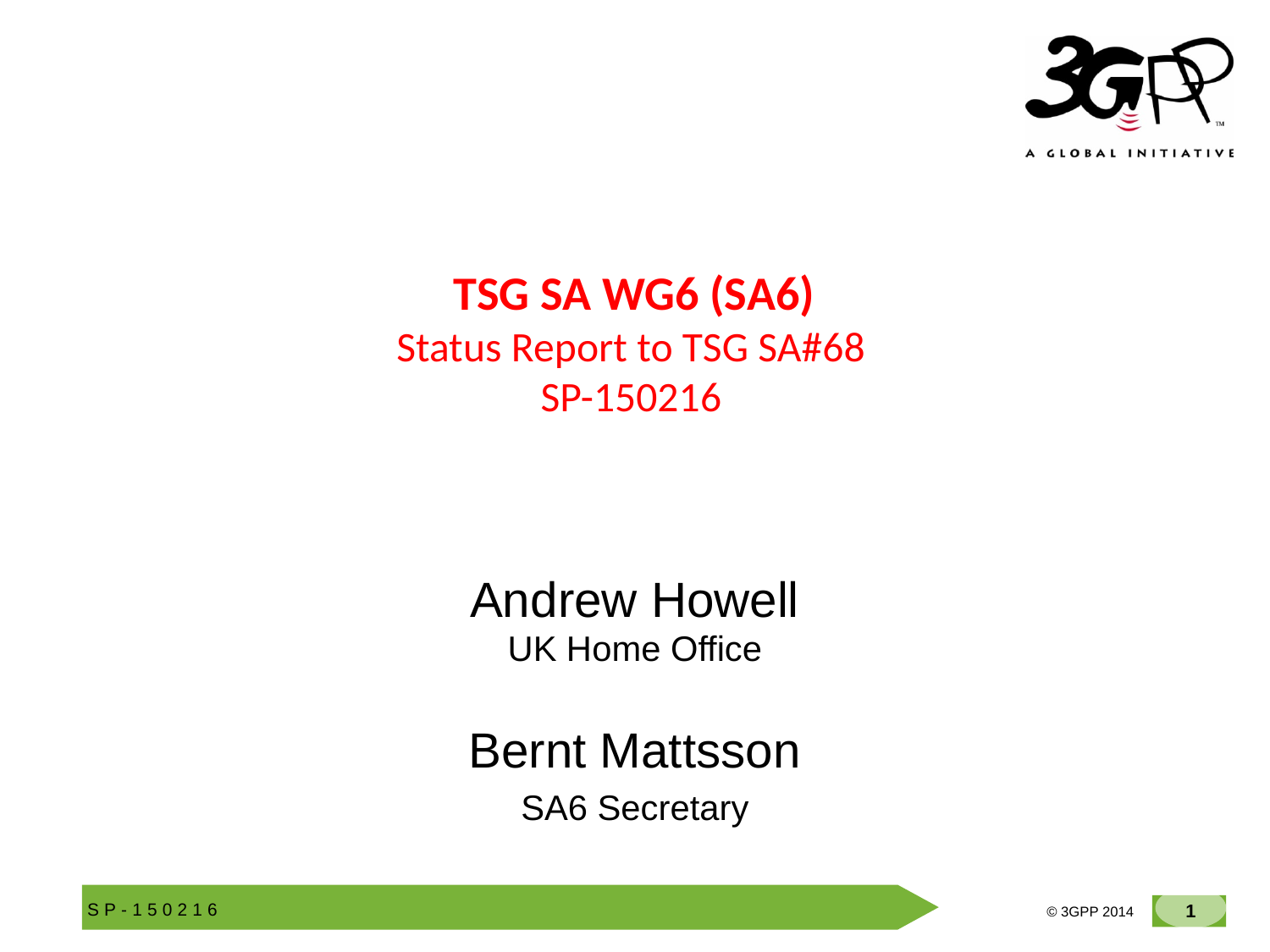

# TSG SA WG6 (SA6) Status Report to TSG SA#68 SP-150216
Andrew Howell
UK Home Office

Bernt Mattsson
SA6 Secretary